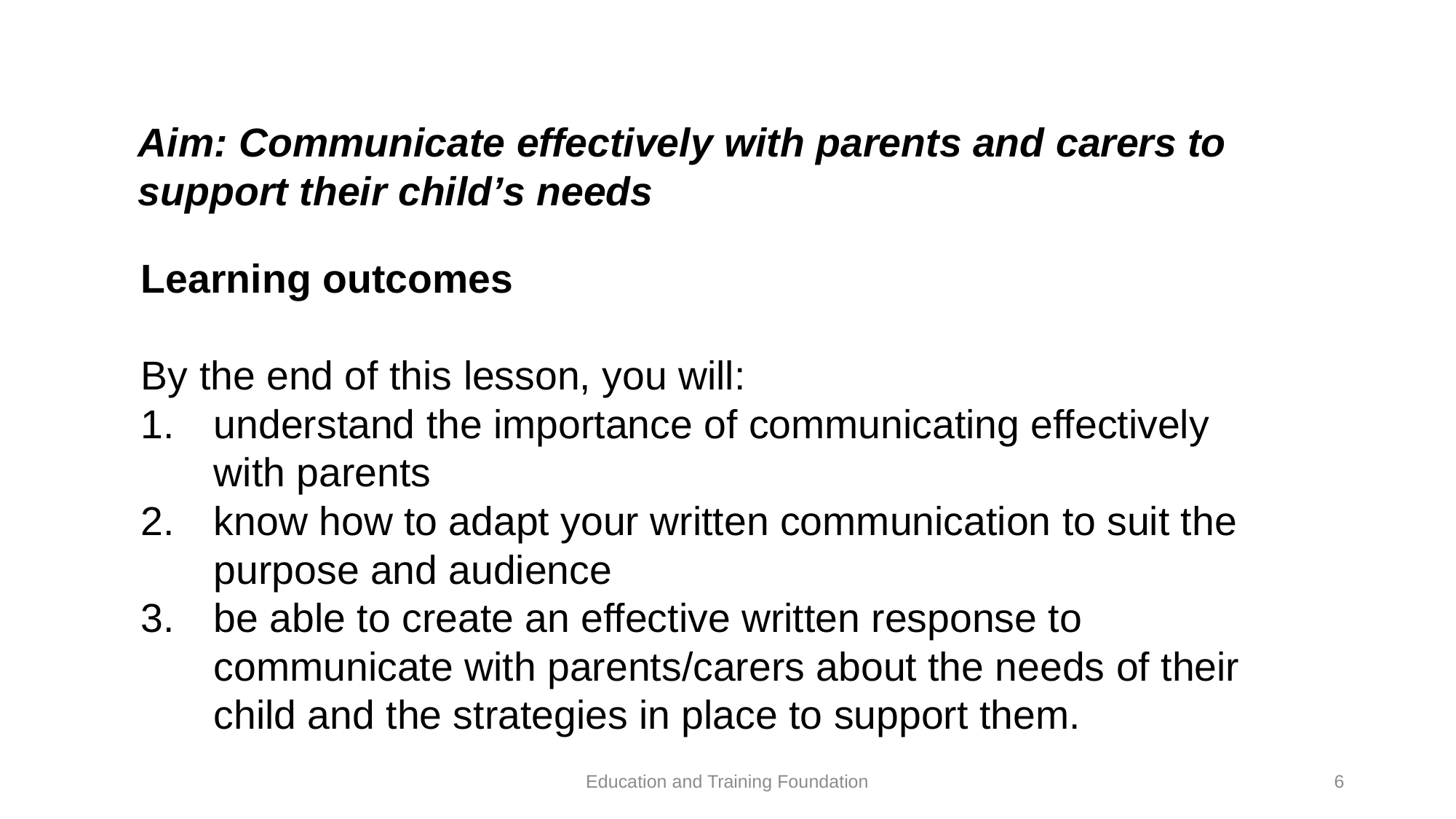

Aim: Communicate effectively with parents and carers to support their child’s needs
Learning outcomes

By the end of this lesson, you will:
understand the importance of communicating effectively with parents
know how to adapt your written communication to suit the purpose and audience
be able to create an effective written response to communicate with parents/carers about the needs of their child and the strategies in place to support them.
Education and Training Foundation
6